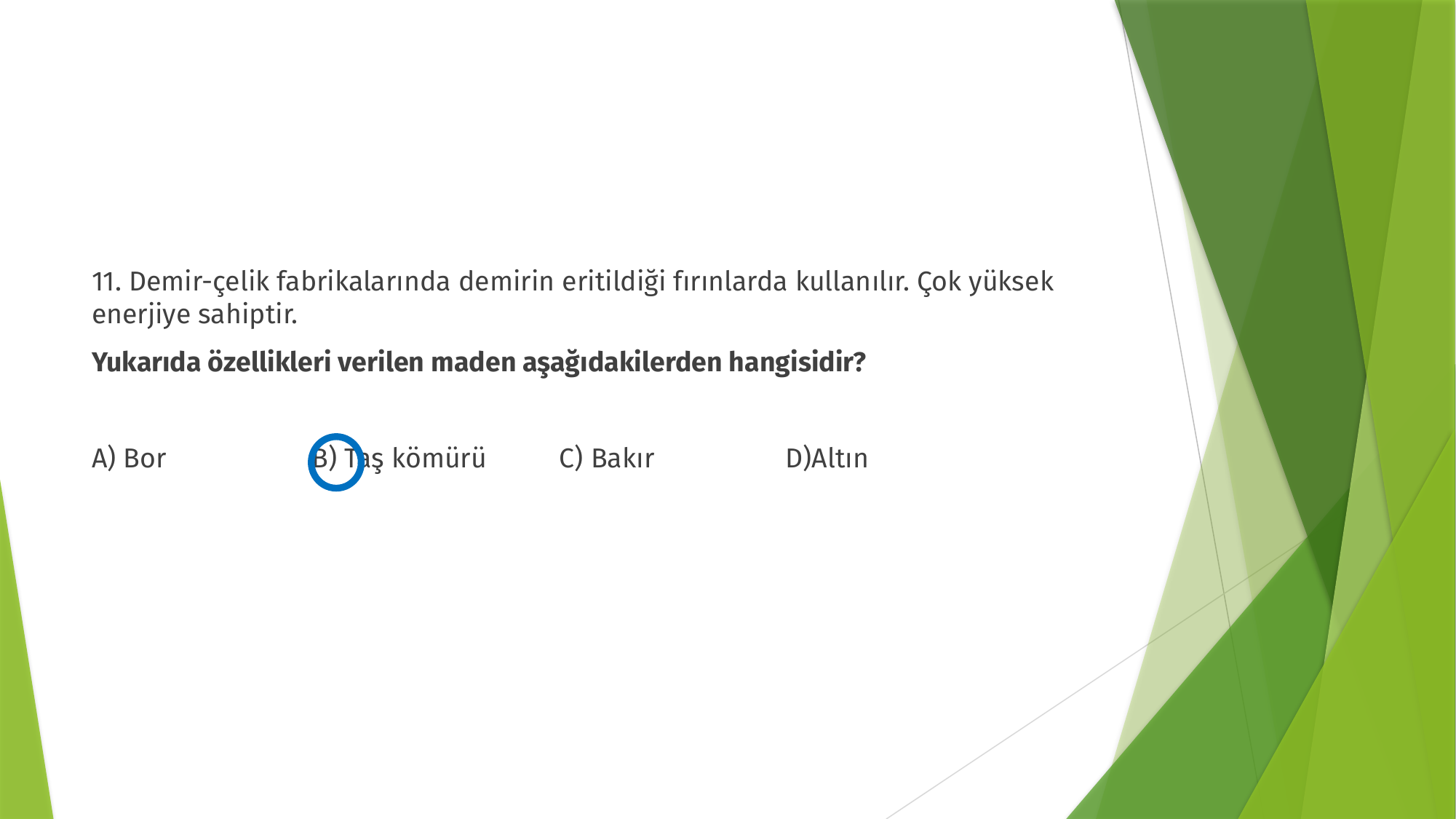

#
11. Demir-çelik fabrikalarında demirin eritildiği fırınlarda kullanılır. Çok yüksek enerjiye sahiptir.
Yukarıda özellikleri verilen maden aşağıdakilerden hangisidir?

A) Bor                    B) Taş kömürü          C) Bakır                  D)Altın